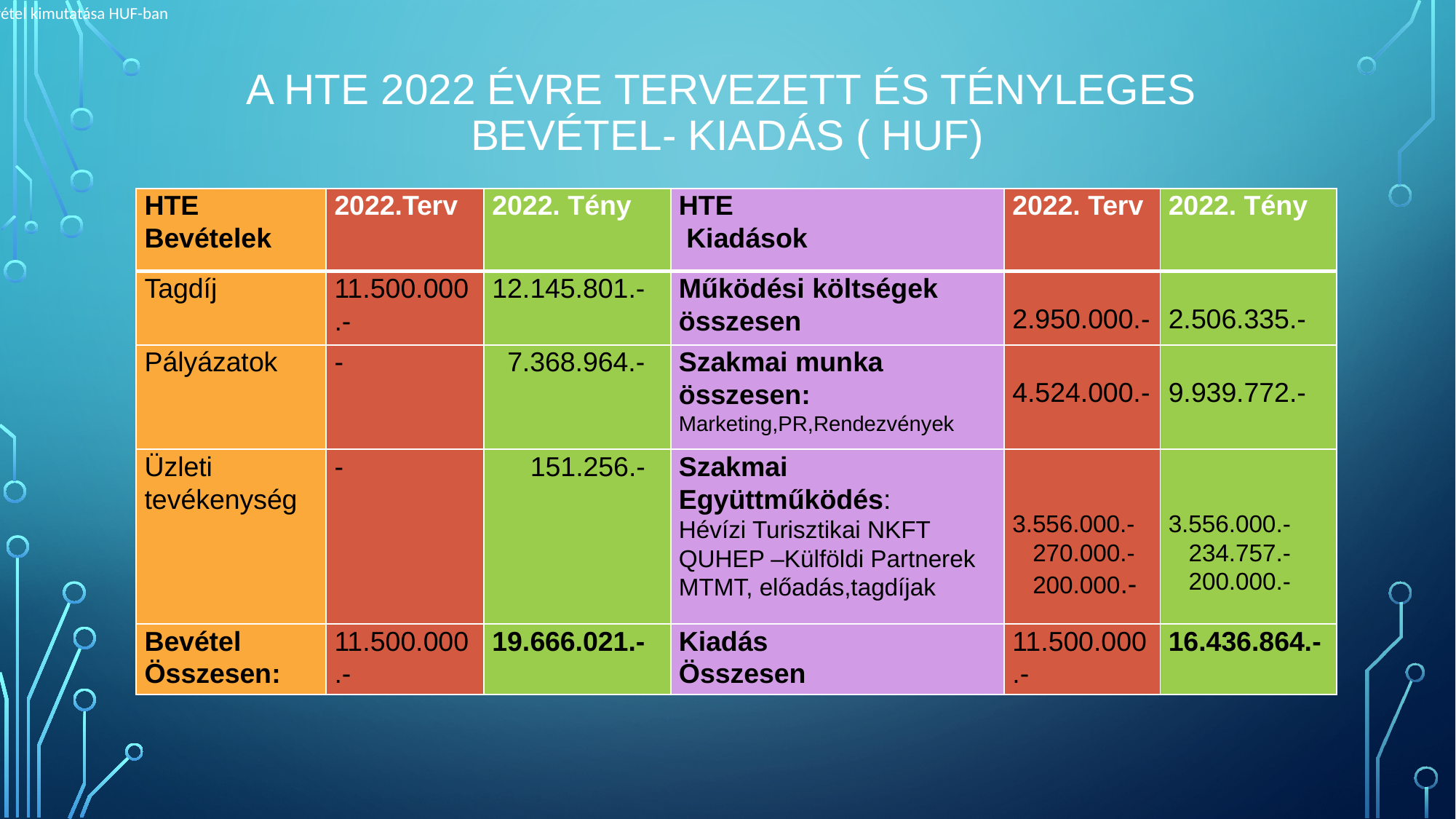

Hévíz Turisztikai Egyesület  ( HTE ) 2022. évi Kiadás- Bevétel kimutatása HUF-ban

# A HTE 2022 évre tervezett és tényleges bevétel- Kiadás ( HUF)
| HTE Bevételek | 2022.Terv | 2022. Tény | HTE Kiadások | 2022. Terv | 2022. Tény |
| --- | --- | --- | --- | --- | --- |
| Tagdíj | 11.500.000.- | 12.145.801.- | Működési költségek összesen | 2.950.000.- | 2.506.335.- |
| Pályázatok | - | 7.368.964.- | Szakmai munka összesen: Marketing,PR,Rendezvények | 4.524.000.- | 9.939.772.- |
| Üzleti tevékenység | - | 151.256.- | Szakmai Együttműködés: Hévízi Turisztikai NKFT QUHEP –Külföldi Partnerek MTMT, előadás,tagdíjak | 3.556.000.- 270.000.- 200.000.- | 3.556.000.- 234.757.- 200.000.- |
| Bevétel Összesen: | 11.500.000.- | 19.666.021.- | Kiadás Összesen | 11.500.000.- | 16.436.864.- |